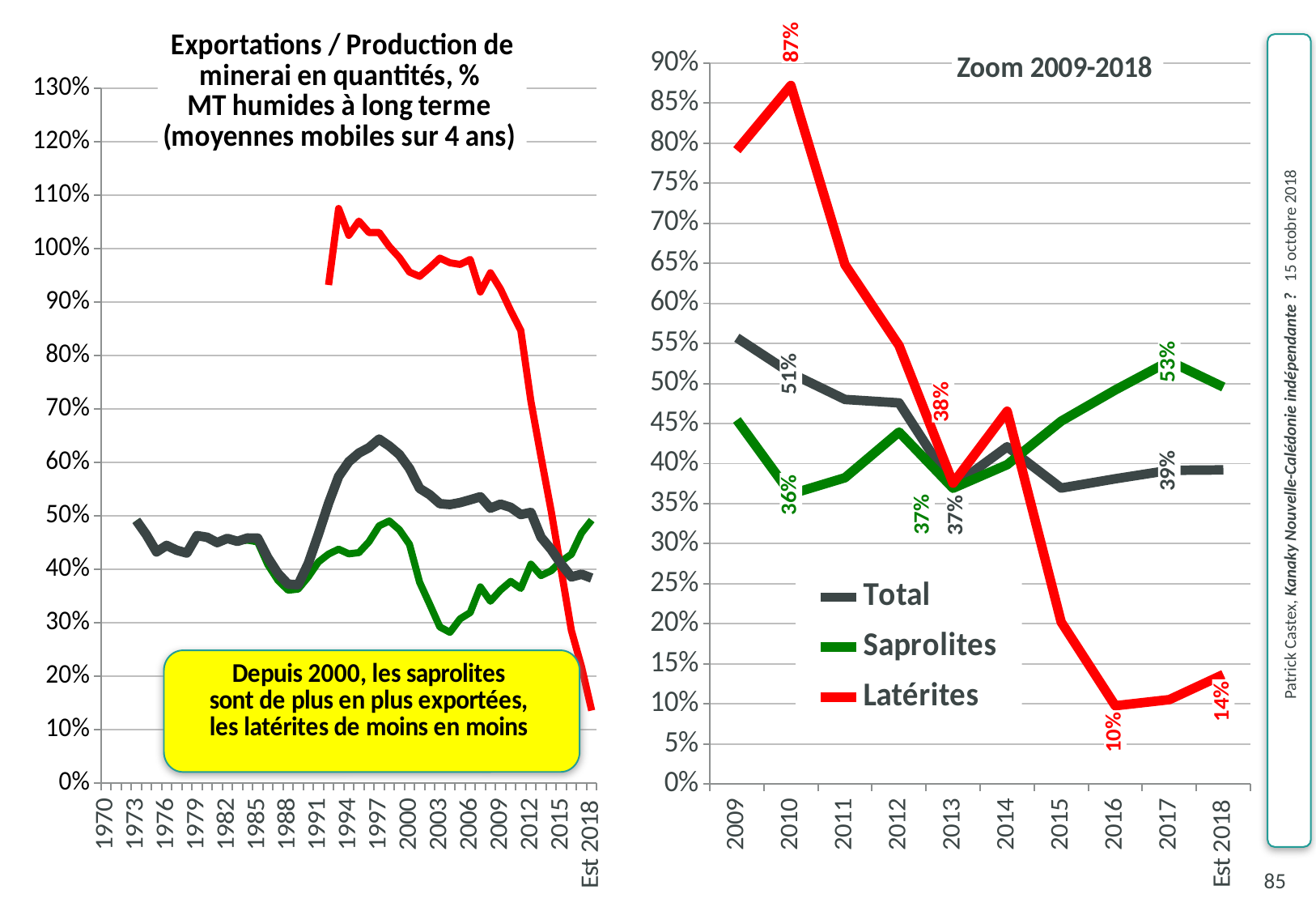

### Chart: Exportations / Production de minerai en quantités, %
MT humides à long terme  (moyennes mobiles sur 4 ans)

| Category | Saprolites | Latérites | Total |
|---|---|---|---|
| 1970 | 0.587808004557755 | None | 0.587808004557755 |
| 1971 | 0.496244496244496 | None | 0.496244496244496 |
| 1972 | 0.403483309143687 | None | 0.403483309143687 |
| 1973 | 0.47849095254353 | None | 0.47849095254353 |
| 1974 | 0.480338691159587 | None | 0.480338691159587 |
| 1975 | 0.367894972400418 | None | 0.367894972400418 |
| 1976 | 0.451997314535079 | None | 0.451997314535079 |
| 1977 | 0.441955193482688 | None | 0.441955193482688 |
| 1978 | 0.459838757838161 | None | 0.459838757838161 |
| 1979 | 0.498139534883721 | None | 0.498139534883721 |
| 1980 | 0.439781420765027 | None | 0.439781420765027 |
| 1981 | 0.401857429718875 | None | 0.401857429718875 |
| 1982 | 0.491475409836066 | None | 0.491475409836066 |
| 1983 | 0.476084041126509 | None | 0.476084041126509 |
| 1984 | 0.44870900209351 | None | 0.465108164689463 |
| 1985 | 0.389166666666667 | None | 0.401111111111111 |
| 1986 | 0.32096 | None | 0.344 |
| 1987 | 0.358806826178747 | None | 0.358806826178747 |
| 1988 | 0.374298375184638 | None | 0.384648153618907 |
| 1989 | 0.397442819729376 | 0.384774480712166 | 0.396574913600325 |
| 1990 | 0.413301328653798 | 1.236428571428571 | 0.50449487293803 |
| 1991 | 0.469819102416571 | 0.944119462025316 | 0.576703690497415 |
| 1992 | 0.433405667060212 | 1.163649717514124 | 0.616386657228809 |
| 1993 | 0.434216489499611 | 0.957847119224187 | 0.597839393939394 |
| 1994 | 0.378501929437707 | 1.035490900147565 | 0.614442324677619 |
| 1995 | 0.478553564317005 | 1.050945164506481 | 0.641931132612407 |
| 1996 | 0.514749723756906 | 1.077773420479303 | 0.657016652903936 |
| 1997 | 0.553352674828107 | 0.958607699358387 | 0.661918232044199 |
| 1998 | 0.415339977645305 | 0.930424003707136 | 0.563034812649482 |
| 1999 | 0.41249284164859 | 0.967951819579703 | 0.577665904587715 |
| 2000 | 0.405545498226964 | 0.969230380337158 | 0.552470405743456 |
| 2001 | 0.269614511873235 | 0.926135126495348 | 0.512402714331984 |
| 2002 | 0.24993954534439 | 0.996059679200982 | 0.515745680636804 |
| 2003 | 0.24305936768843 | 1.038915542468937 | 0.510892407837353 |
| 2004 | 0.36512578913292 | 0.934640494090324 | 0.546041313651926 |
| 2005 | 0.37074067394278 | 0.913838826656663 | 0.526597340326326 |
| 2006 | 0.297138506194822 | 1.032958939695941 | 0.537104866436762 |
| 2007 | 0.43488449880246 | 0.795747397200915 | 0.533366768413778 |
| 2008 | 0.258338153274794 | 1.078290049210266 | 0.460422423271674 |
| 2009 | 0.454434194437521 | 0.791060733264736 | 0.557021296374844 |
| 2010 | 0.36195806073613 | 0.871867731643867 | 0.512805556983924 |
| 2011 | 0.38233993811261 | 0.648148133083609 | 0.48003617736451 |
| 2012 | 0.439335982714031 | 0.547187899746981 | 0.475783901401661 |
| 2013 | 0.369277961239099 | 0.37552153853895 | 0.371470721752171 |
| 2014 | 0.398644549941588 | 0.465366981124913 | 0.421003154905776 |
| 2015 | 0.452951092142337 | 0.202304169506198 | 0.369489469082913 |
| 2016 | 0.491886428423343 | 0.0978429342529143 | 0.380989472471949 |
| 2017 | 0.527795529656982 | 0.105457809511068 | 0.39161208796277 |
| Est 2018 | 0.495515066243532 | 0.136764682435694 | 0.392101766717537 |

### Chart: Zoom 2009-2018

| Category | Total | Saprolites | Latérites |
|---|---|---|---|
| 2009 | 0.557021296374844 | 0.454434194437521 | 0.791060733264736 |
| 2010 | 0.512805556983924 | 0.36195806073613 | 0.871867731643867 |
| 2011 | 0.48003617736451 | 0.38233993811261 | 0.648148133083609 |
| 2012 | 0.475783901401661 | 0.439335982714031 | 0.547187899746981 |
| 2013 | 0.371470721752171 | 0.369277961239099 | 0.37552153853895 |
| 2014 | 0.421003154905776 | 0.398644549941588 | 0.465366981124913 |
| 2015 | 0.369489469082913 | 0.452951092142337 | 0.202304169506198 |
| 2016 | 0.380989472471949 | 0.491886428423343 | 0.0978429342529143 |
| 2017 | 0.39161208796277 | 0.527795529656982 | 0.105457809511068 |
| Est 2018 | 0.392101766717537 | 0.495515066243532 | 0.136764682435694 |